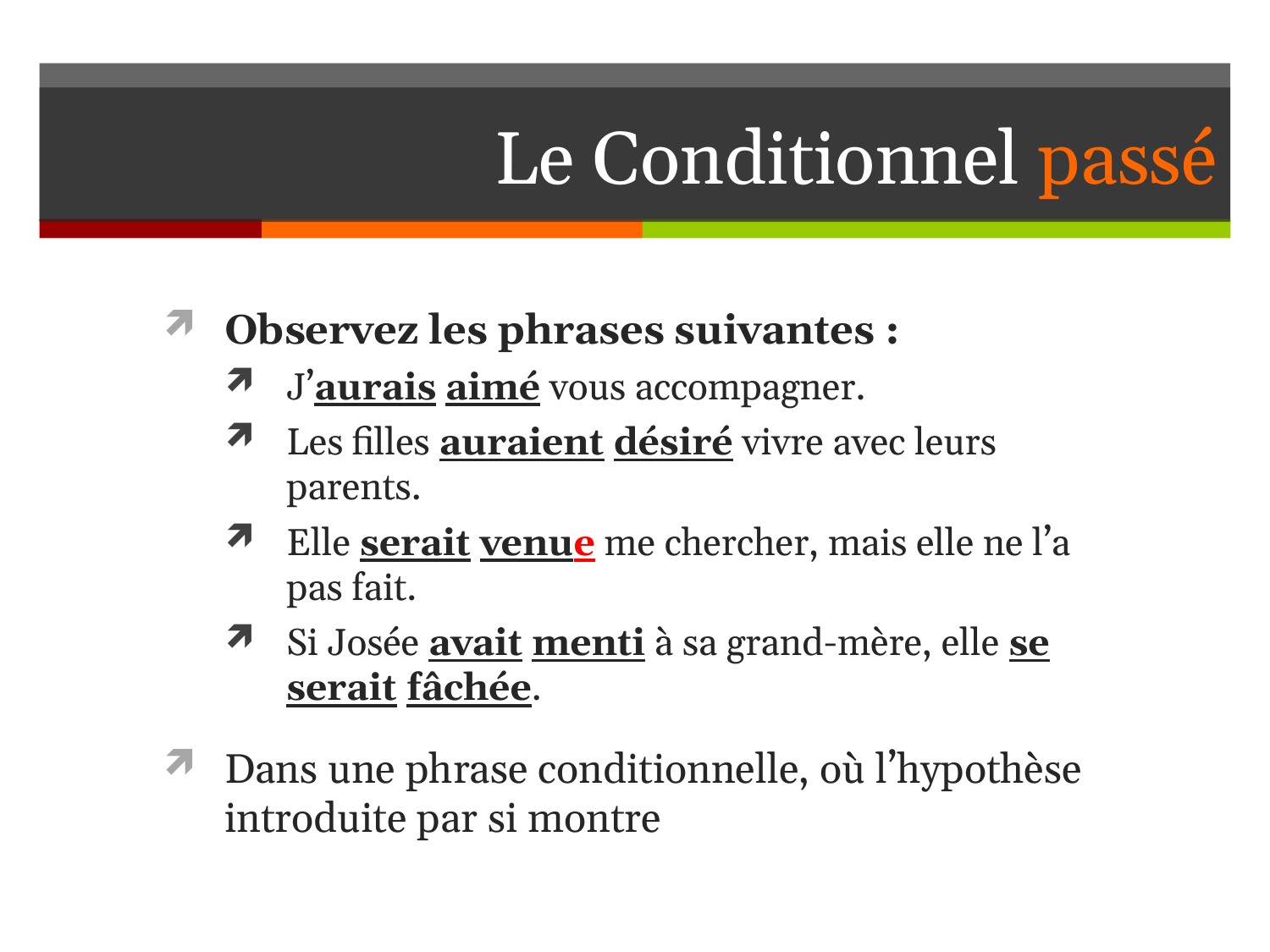

# Le Conditionnel passé
Observez les phrases suivantes :
J’aurais aimé vous accompagner.
Les filles auraient désiré vivre avec leurs parents.
Elle serait venue me chercher, mais elle ne l’a pas fait.
Si Josée avait menti à sa grand-mère, elle se serait fâchée.
Dans une phrase conditionnelle, où l’hypothèse introduite par si montre